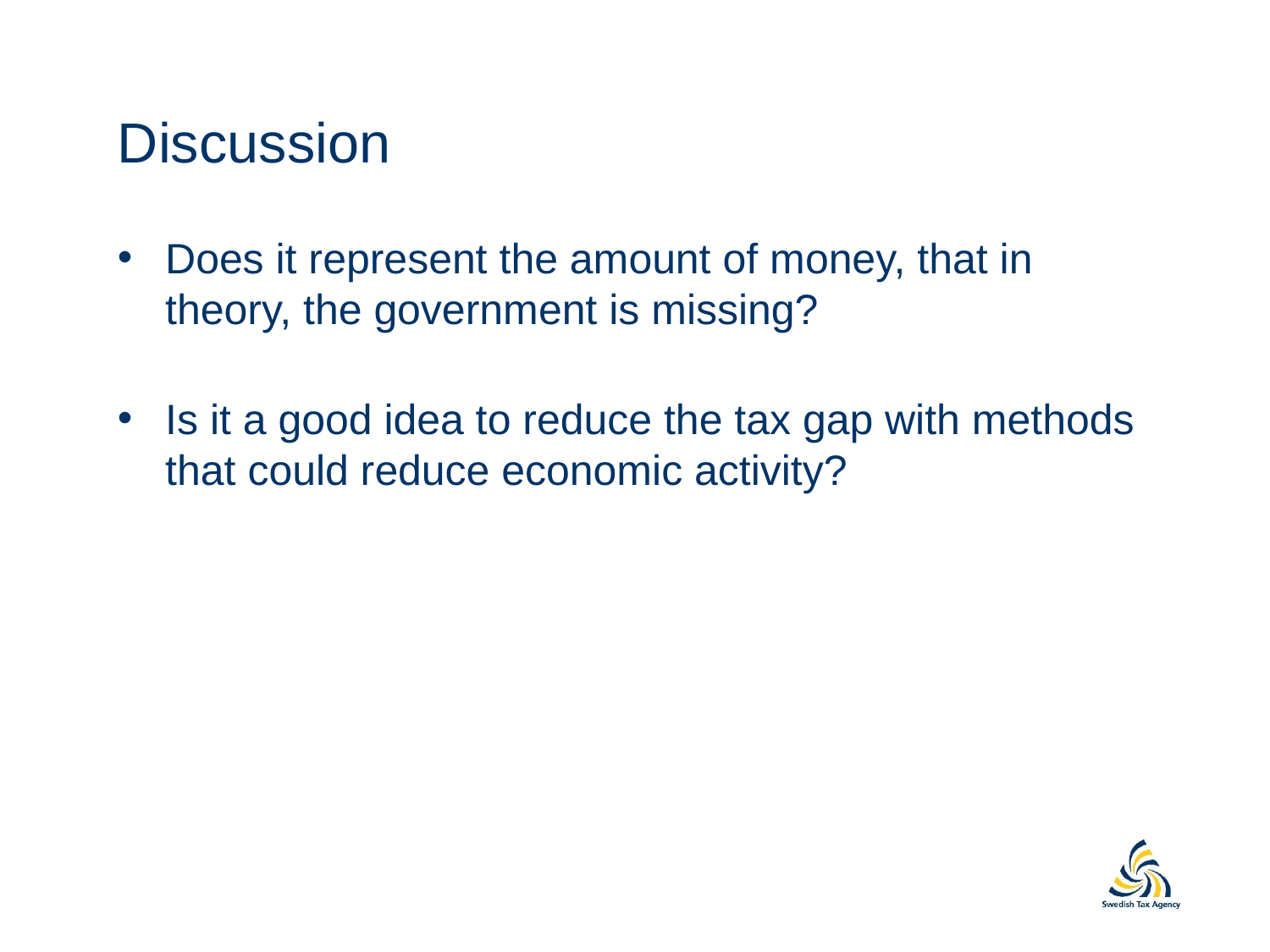

# Discussion
Does it represent the amount of money, that in theory, the government is missing?
Is it a good idea to reduce the tax gap with methods that could reduce economic activity?